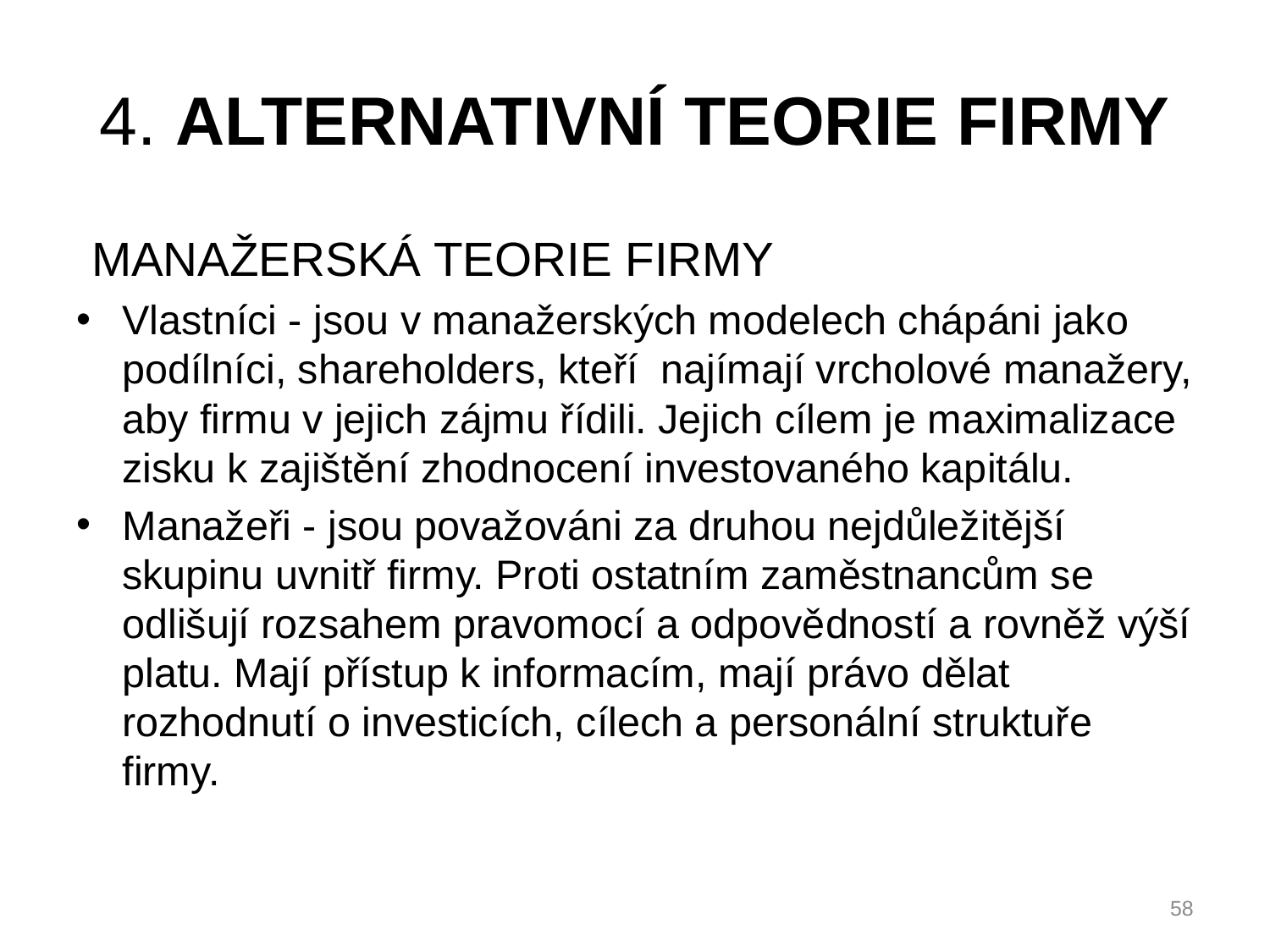

# 4. ALTERNATIVNÍ TEORIE FIRMY
MANAŽERSKÁ TEORIE FIRMY
Vlastníci - jsou v manažerských modelech chápáni jako podílníci, shareholders, kteří  najímají vrcholové manažery, aby firmu v jejich zájmu řídili. Jejich cílem je maximalizace zisku k zajištění zhodnocení investovaného kapitálu.
Manažeři - jsou považováni za druhou nejdůležitější skupinu uvnitř firmy. Proti ostatním zaměstnancům se odlišují rozsahem pravomocí a odpovědností a rovněž výší platu. Mají přístup k informacím, mají právo dělat rozhodnutí o investicích, cílech a personální struktuře firmy.

58